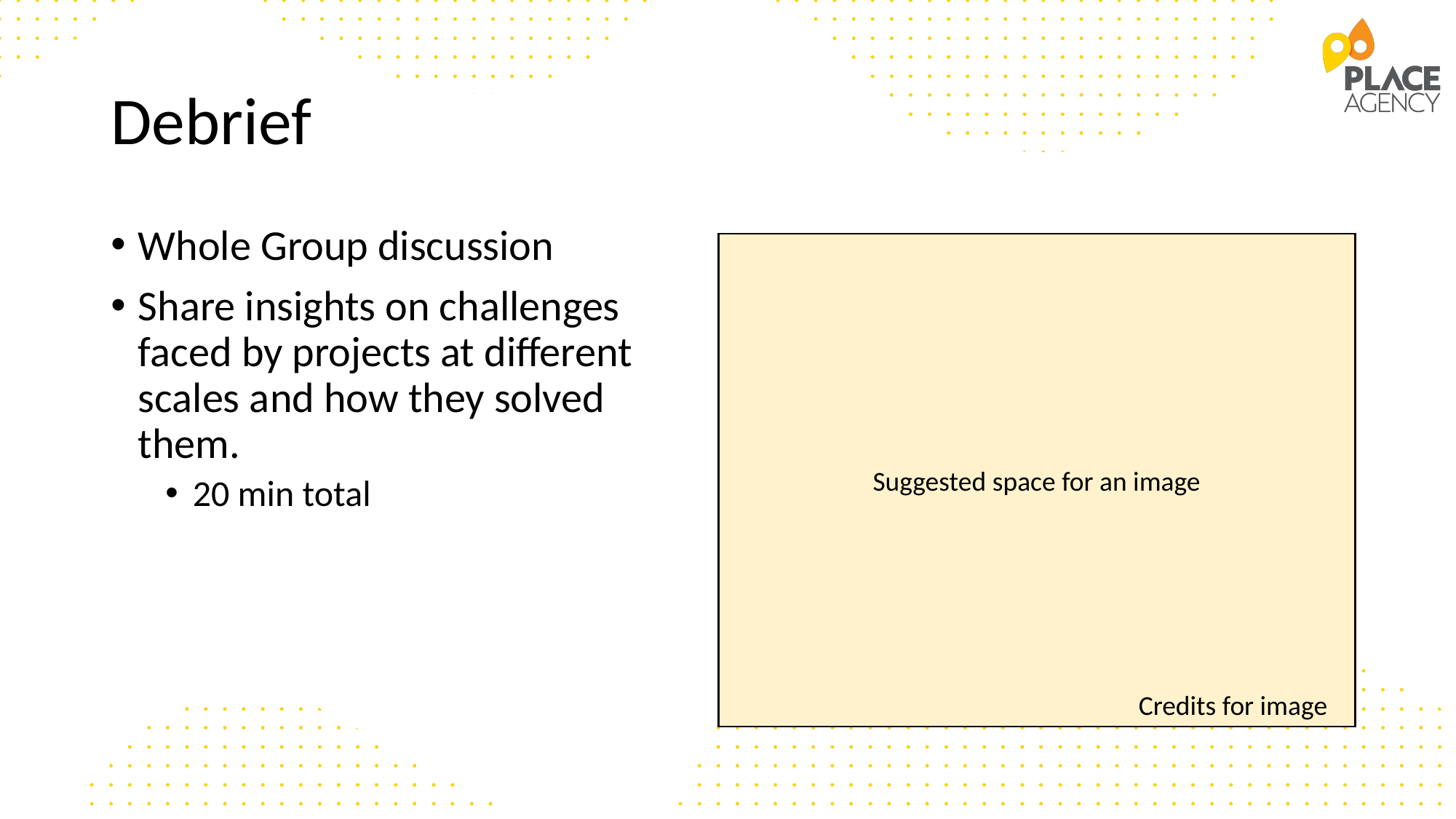

# Debrief
Whole Group discussion
Share insights on challenges faced by projects at different scales and how they solved them.
20 min total

Suggested space for an image
Credits for image